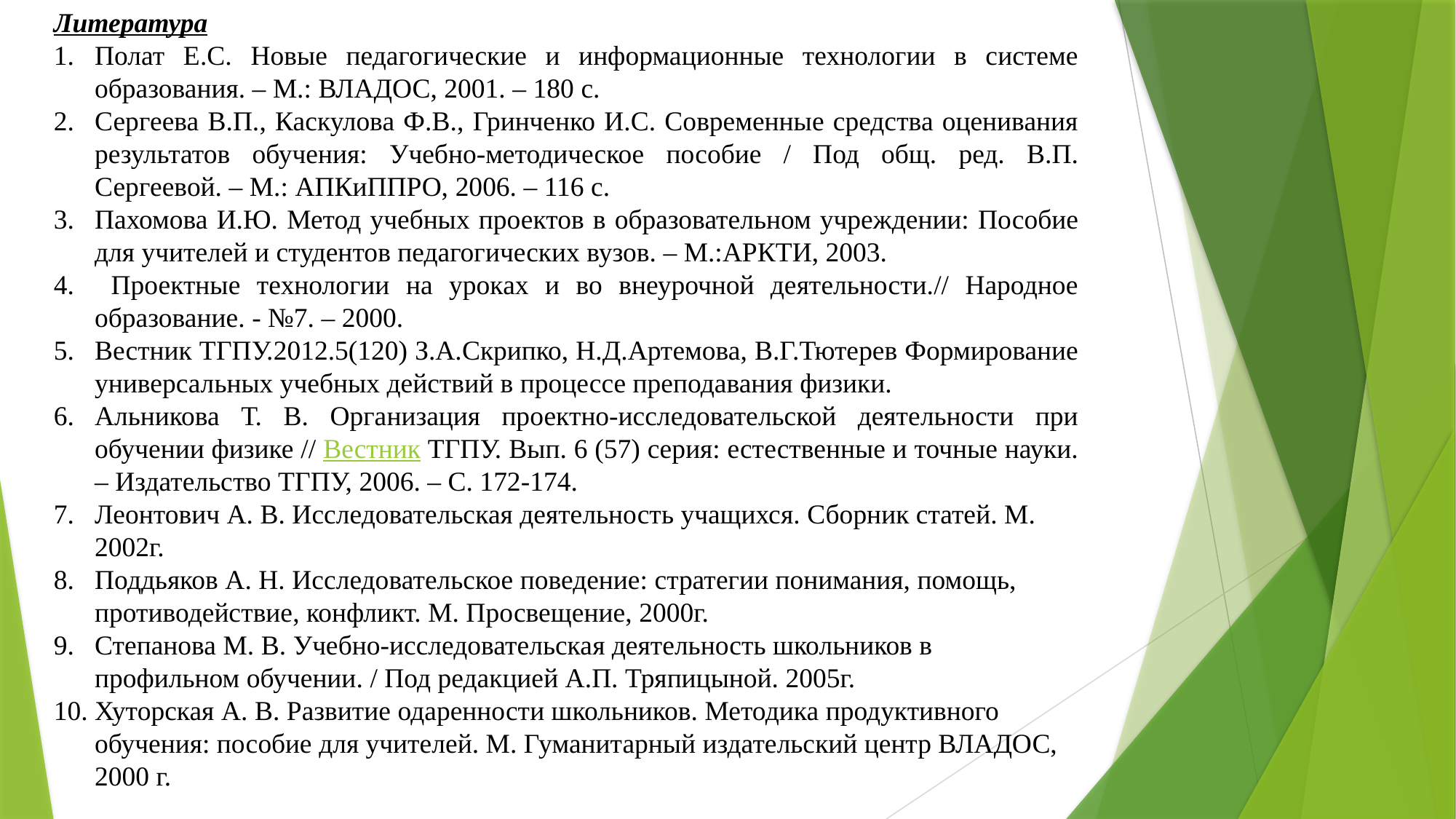

Литература
Полат Е.С. Новые педагогические и информационные технологии в системе образования. – М.: ВЛАДОС, 2001. – 180 с.
Сергеева В.П., Каскулова Ф.В., Гринченко И.С. Современные средства оценивания результатов обучения: Учебно-методическое пособие / Под общ. ред. В.П. Сергеевой. – М.: АПКиППРО, 2006. – 116 с.
Пахомова И.Ю. Метод учебных проектов в образовательном учреждении: Пособие для учителей и студентов педагогических вузов. – М.:АРКТИ, 2003.
 Проектные технологии на уроках и во внеурочной деятельности.// Народное образование. - №7. – 2000.
Вестник ТГПУ.2012.5(120) З.А.Скрипко, Н.Д.Артемова, В.Г.Тютерев Формирование универсальных учебных действий в процессе преподавания физики.
Альникова Т. В. Организация проектно-исследовательской деятельности при обучении физике // Вестник ТГПУ. Вып. 6 (57) серия: естественные и точные науки. – Издательство ТГПУ, 2006. – С. 172-174.
Леонтович А. В. Исследовательская деятельность учащихся. Сборник статей. М. 2002г.
Поддьяков А. Н. Исследовательское поведение: стратегии понимания, помощь, противодействие, конфликт. М. Просвещение, 2000г.
Степанова М. В. Учебно-исследовательская деятельность школьников в профильном обучении. / Под редакцией А.П. Тряпицыной. 2005г.
Хуторская А. В. Развитие одаренности школьников. Методика продуктивного обучения: пособие для учителей. М. Гуманитарный издательский центр ВЛАДОС, 2000 г.